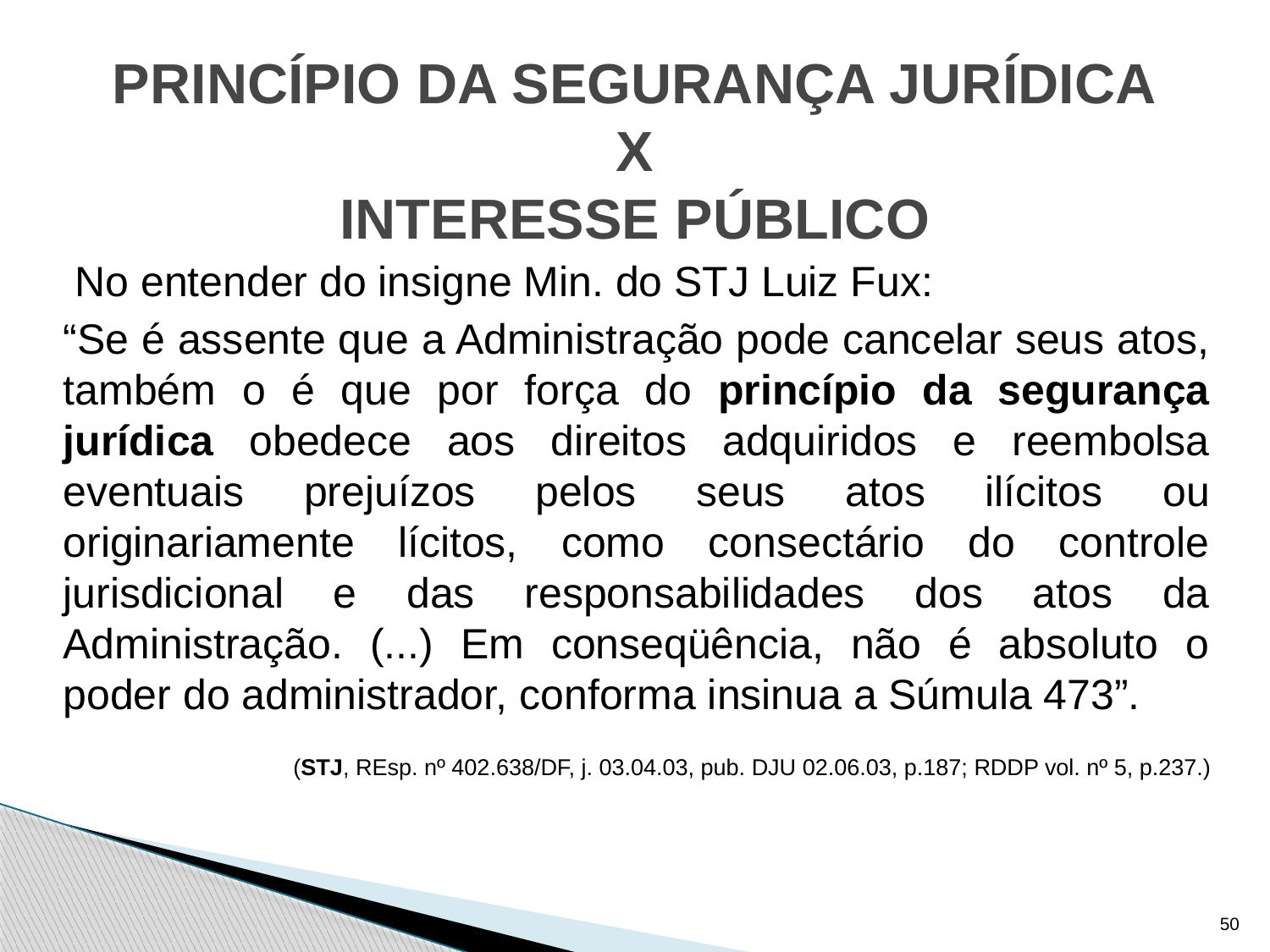

# PRINCÍPIO DA SEGURANÇA JURÍDICA X INTERESSE PÚBLICO
	 No entender do insigne Min. do STJ Luiz Fux:
	“Se é assente que a Administração pode cancelar seus atos, também o é que por força do princípio da segurança jurídica obedece aos direitos adquiridos e reembolsa eventuais prejuízos pelos seus atos ilícitos ou originariamente lícitos, como consectário do controle jurisdicional e das responsabilidades dos atos da Administração. (...) Em conseqüência, não é absoluto o poder do administrador, conforma insinua a Súmula 473”.
(STJ, REsp. nº 402.638/DF, j. 03.04.03, pub. DJU 02.06.03, p.187; RDDP vol. nº 5, p.237.)
50